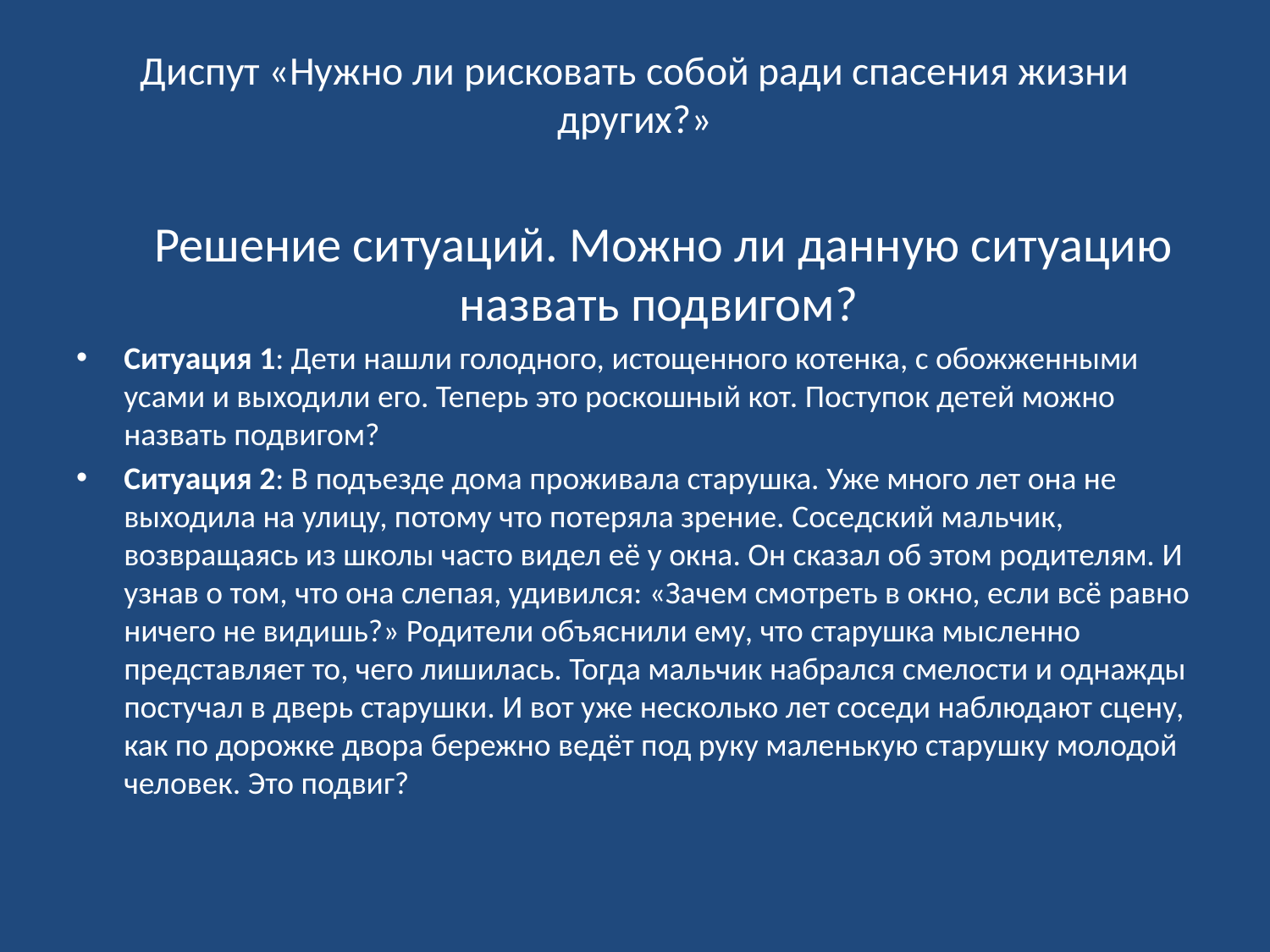

# Диспут «Нужно ли рисковать собой ради спасения жизни других?»

        Решение ситуаций. Можно ли данную ситуацию назвать подвигом?
Ситуация 1: Дети нашли голодного, истощенного котенка, с обожженными усами и выходили его. Теперь это роскошный кот. Поступок детей можно назвать подвигом?
Ситуация 2: В подъезде дома проживала старушка. Уже много лет она не выходила на улицу, потому что потеряла зрение. Соседский мальчик, возвращаясь из школы часто видел её у окна. Он сказал об этом родителям. И узнав о том, что она слепая, удивился: «Зачем смотреть в окно, если всё равно ничего не видишь?» Родители объяснили ему, что старушка мысленно представляет то, чего лишилась. Тогда мальчик набрался смелости и однажды постучал в дверь старушки. И вот уже несколько лет соседи наблюдают сцену, как по дорожке двора бережно ведёт под руку маленькую старушку молодой человек. Это подвиг?